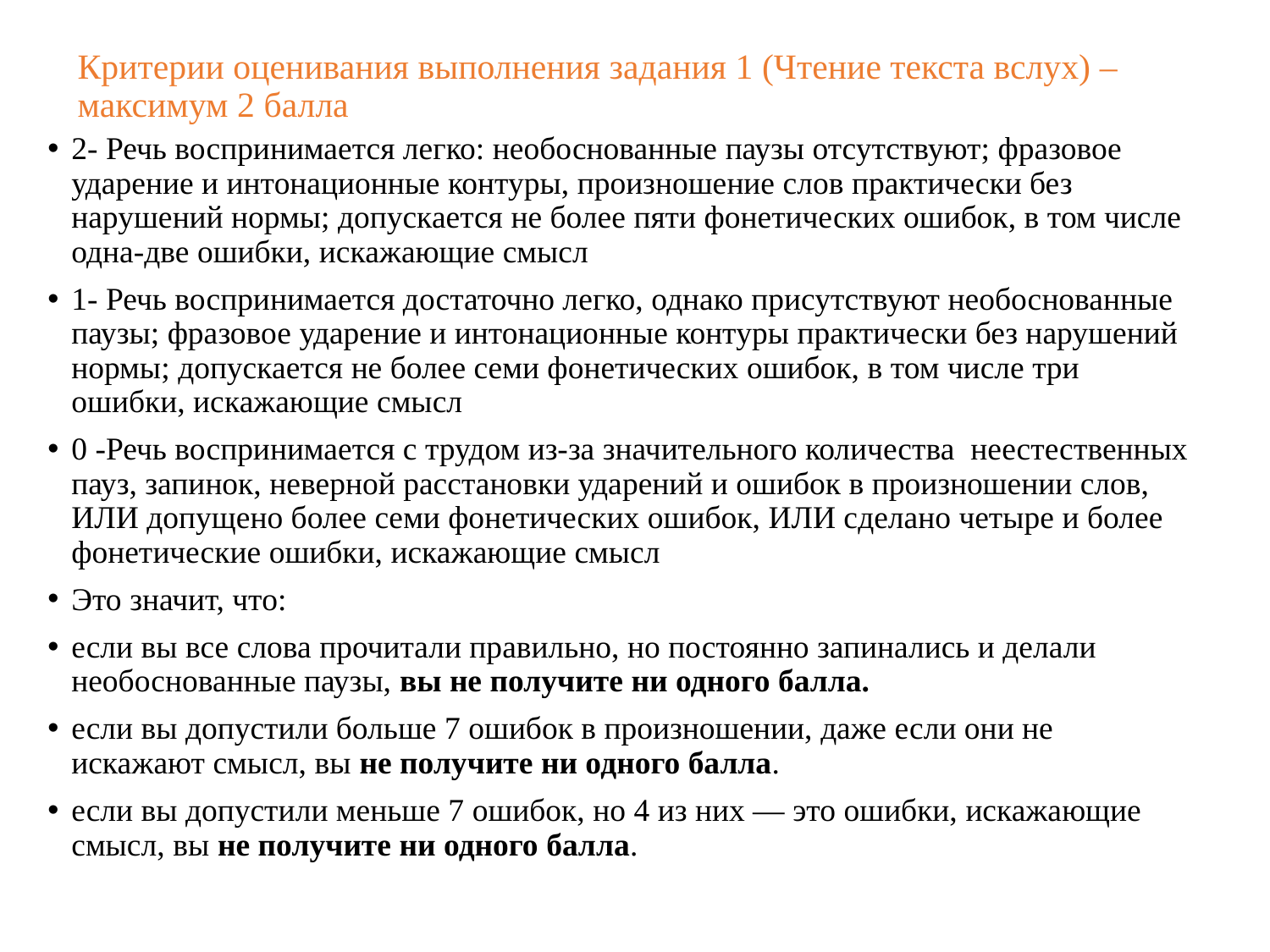

# Критерии оценивания выполнения задания 1 (Чтение текста вслух) – максимум 2 балла
2- Речь воспринимается легко: необоснованные паузы отсутствуют; фразовое ударение и интонационные контуры, произношение слов практически без нарушений нормы; допускается не более пяти фонетических ошибок, в том числе одна-две ошибки, искажающие смысл
1- Речь воспринимается достаточно легко, однако присутствуют необоснованные паузы; фразовое ударение и интонационные контуры практически без нарушений нормы; допускается не более семи фонетических ошибок, в том числе три ошибки, искажающие смысл
0 -Речь воспринимается с трудом из-за значительного количества  неестественных пауз, запинок, неверной расстановки ударений и ошибок в произношении слов, ИЛИ допущено более семи фонетических ошибок, ИЛИ сделано четыре и более фонетические ошибки, искажающие смысл
Это значит, что:
если вы все слова прочитали правильно, но постоянно запинались и делали необоснованные паузы, вы не получите ни одного балла.
если вы допустили больше 7 ошибок в произношении, даже если они не искажают смысл, вы не получите ни одного балла.
если вы допустили меньше 7 ошибок, но 4 из них — это ошибки, искажающие смысл, вы не получите ни одного балла.